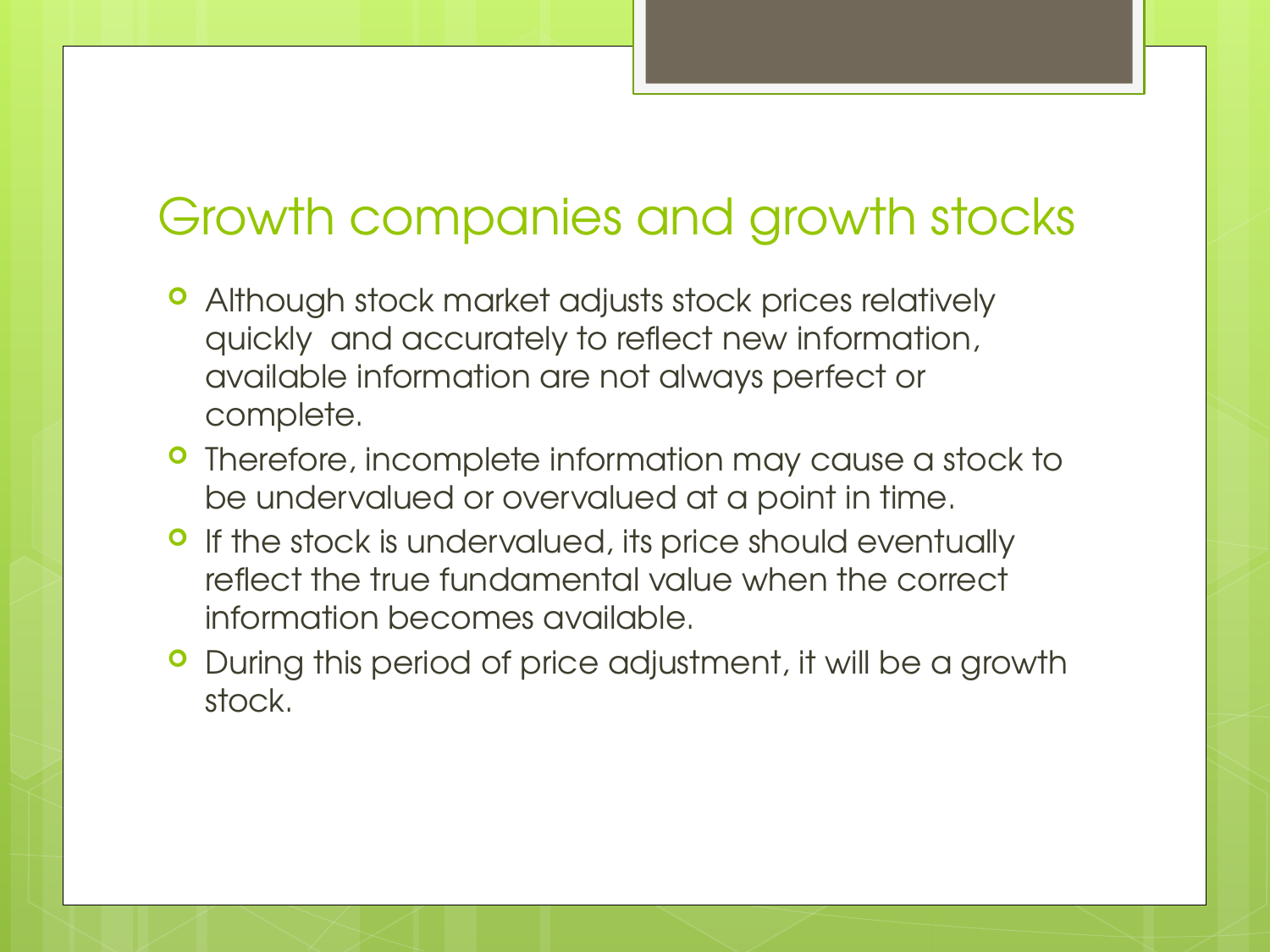

# Growth companies and growth stocks
Although stock market adjusts stock prices relatively quickly  and accurately to reflect new information, available information are not always perfect or complete.
Therefore, incomplete information may cause a stock to be undervalued or overvalued at a point in time.
If the stock is undervalued, its price should eventually reflect the true fundamental value when the correct information becomes available.
During this period of price adjustment, it will be a growth stock.